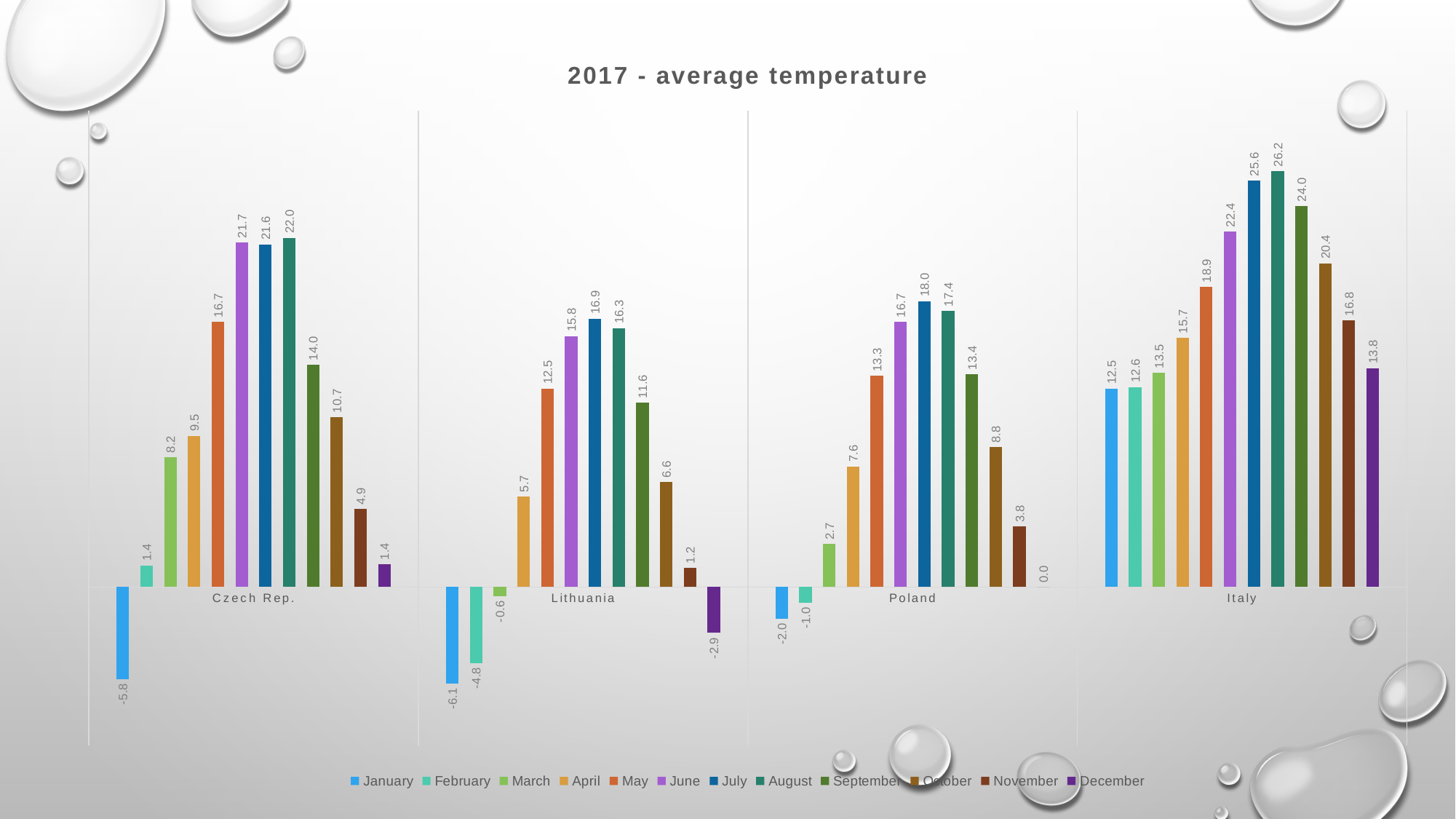

### Chart: 2017 - average temperature

| Category |  |  |  |  |  |  |  |  |  |  |  |  |
|---|---|---|---|---|---|---|---|---|---|---|---|---|
| Czech Rep. | -5.8 | 1.35 | 8.17 | 9.53 | 16.71 | 21.7 | 21.6 | 22.0 | 14.0 | 10.7 | 4.9 | 1.43 |
| Lithuania | -6.1 | -4.8 | -0.6 | 5.7 | 12.5 | 15.8 | 16.9 | 16.3 | 11.6 | 6.6 | 1.2 | -2.9 |
| Poland | -2.0 | -1.0 | 2.7 | 7.6 | 13.3 | 16.7 | 18.0 | 17.4 | 13.4 | 8.8 | 3.8 | 0.0 |
| Italy | 12.5 | 12.6 | 13.5 | 15.7 | 18.9 | 22.4 | 25.6 | 26.2 | 24.0 | 20.4 | 16.8 | 13.8 |